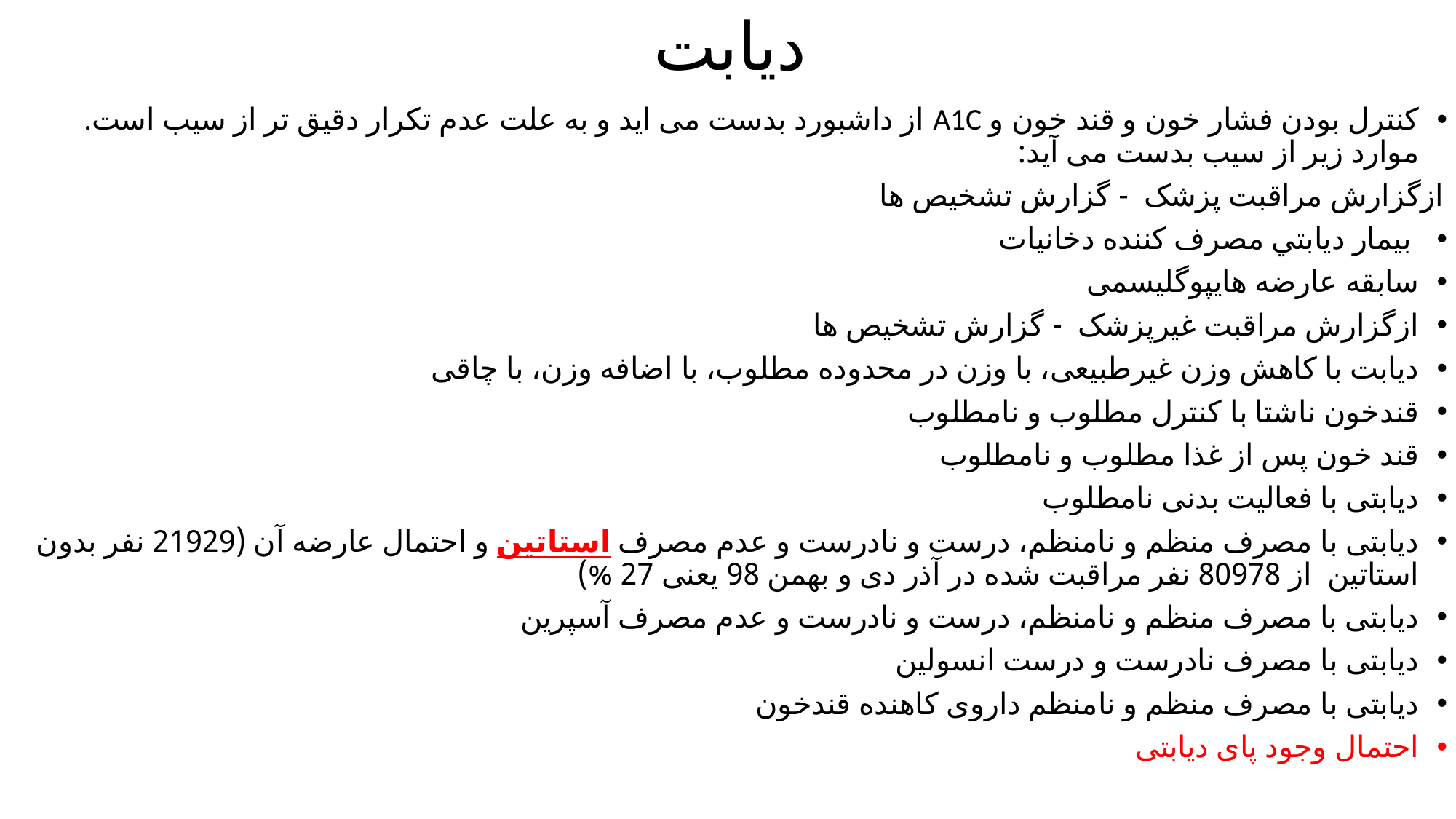

# دیابت
کنترل بودن فشار خون و قند خون و A1C از داشبورد بدست می اید و به علت عدم تکرار دقیق تر از سیب است. موارد زیر از سیب بدست می آید:
ازگزارش مراقبت پزشک  - گزارش تشخیص ها
 بيمار ديابتي مصرف کننده دخانيات
سابقه عارضه هایپوگلیسمی
ازگزارش مراقبت غیرپزشک  - گزارش تشخیص ها
دیابت با کاهش وزن غیرطبیعی، با وزن در محدوده مطلوب، با اضافه وزن، با چاقی
قندخون ناشتا با کنترل مطلوب و نامطلوب
قند خون پس از غذا مطلوب و نامطلوب
دیابتی با فعالیت بدنی نامطلوب
دیابتی با مصرف منظم و نامنظم، درست و نادرست و عدم مصرف استاتین و احتمال عارضه آن (21929 نفر بدون استاتین  از 80978 نفر مراقبت شده در آذر دی و بهمن 98 یعنی 27 %)
دیابتی با مصرف منظم و نامنظم، درست و نادرست و عدم مصرف آسپرین
دیابتی با مصرف نادرست و درست انسولین
دیابتی با مصرف منظم و نامنظم داروی کاهنده قندخون
احتمال وجود پای دیابتی